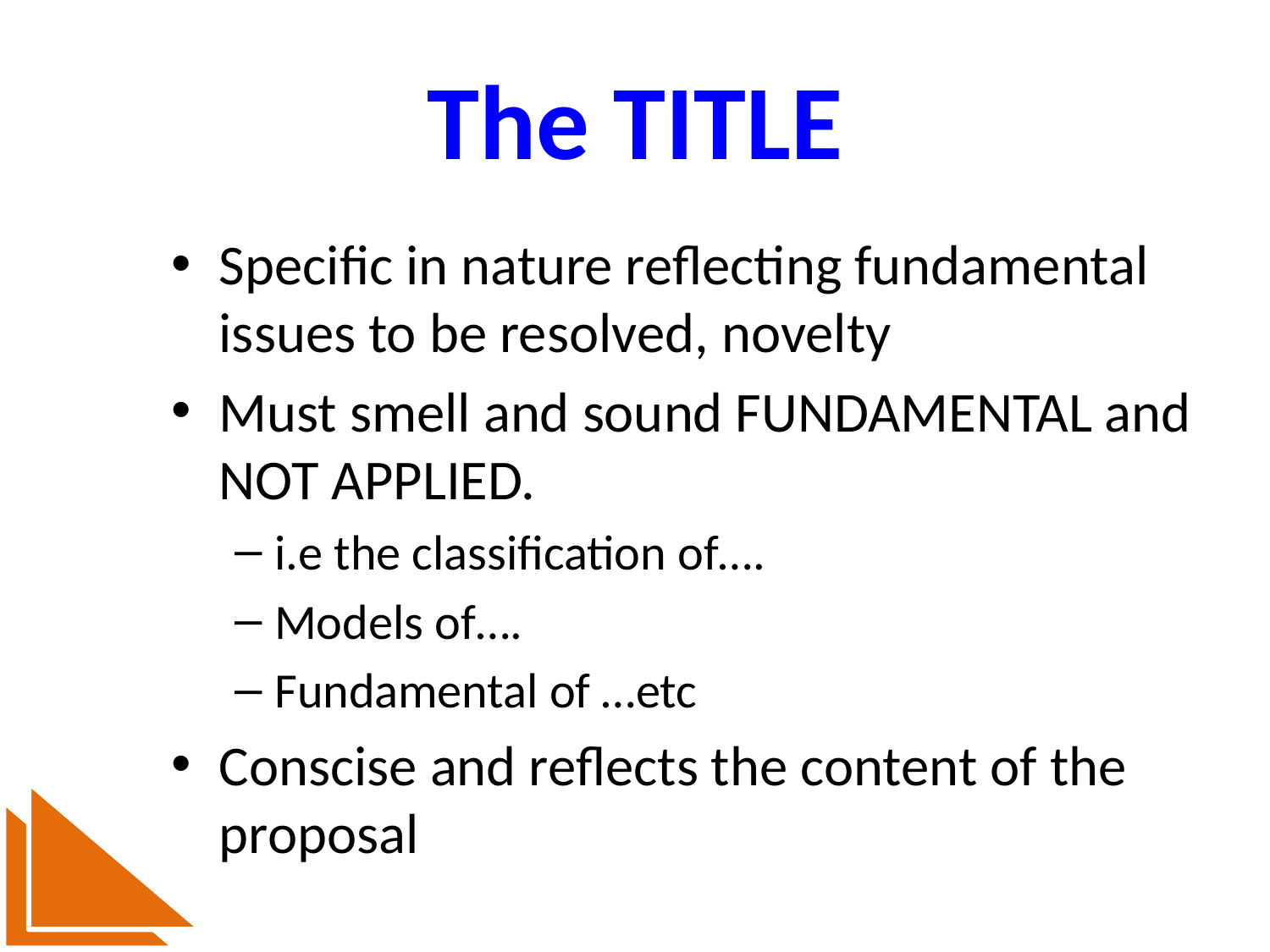

# The TITLE
Specific in nature reflecting fundamental issues to be resolved, novelty
Must smell and sound FUNDAMENTAL and NOT APPLIED.
i.e the classification of….
Models of….
Fundamental of …etc
Conscise and reflects the content of the proposal